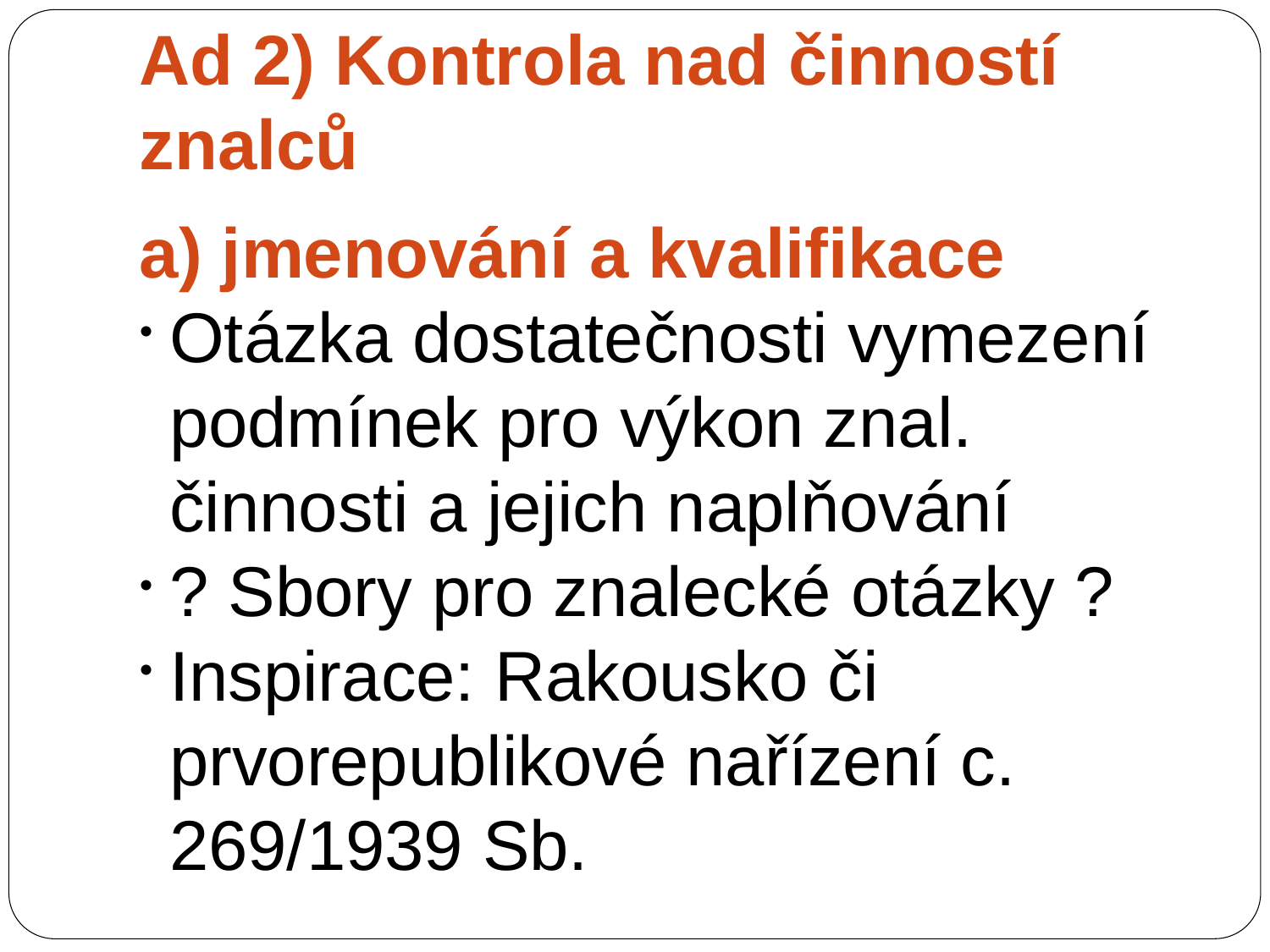

Ad 2) Kontrola nad činností znalců
a) jmenování a kvalifikace
Otázka dostatečnosti vymezení podmínek pro výkon znal. činnosti a jejich naplňování
? Sbory pro znalecké otázky ?
Inspirace: Rakousko či prvorepublikové nařízení c. 269/1939 Sb.